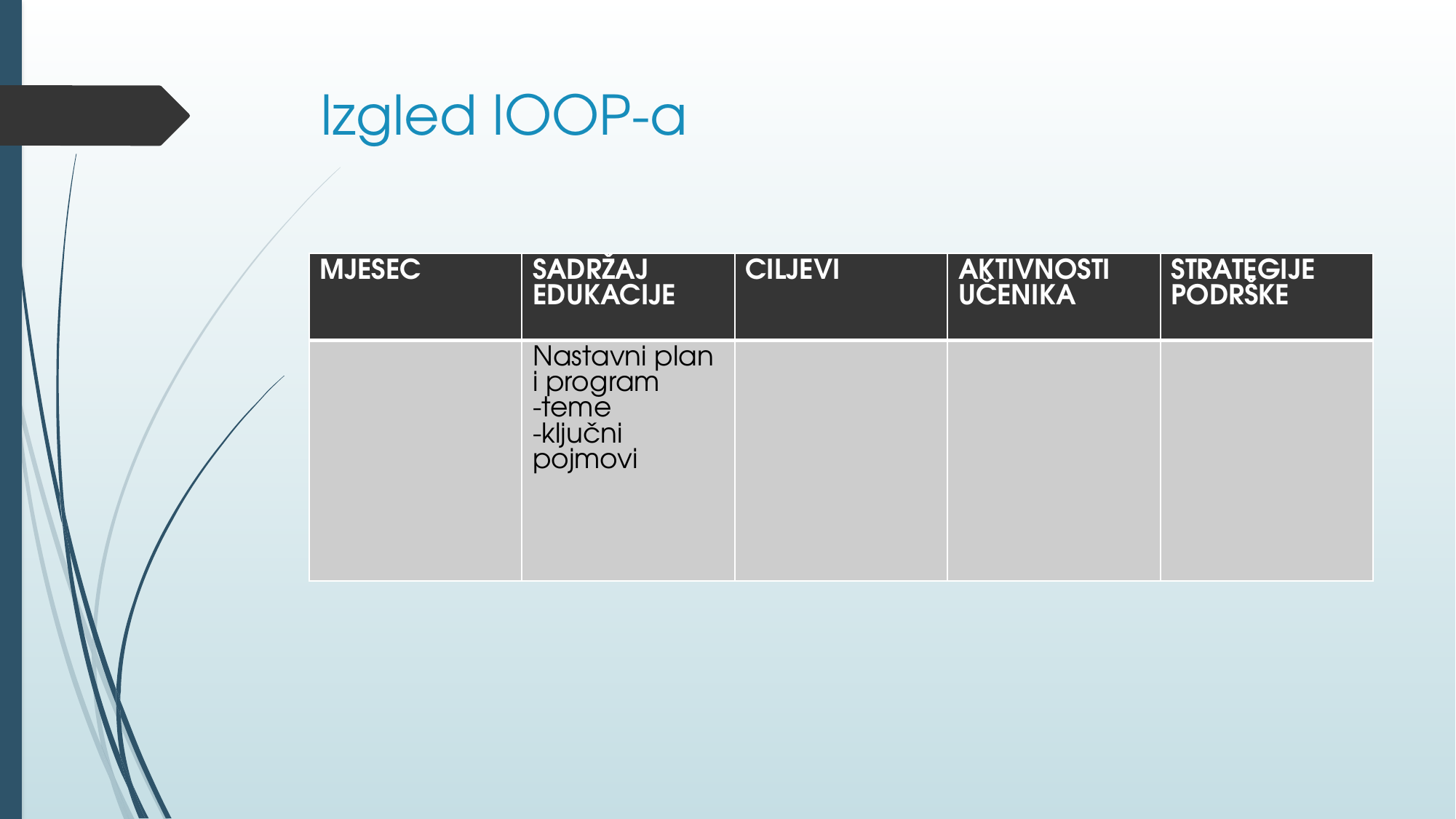

# Izgled IOOP-a
| MJESEC | SADRŽAJ EDUKACIJE | CILJEVI | AKTIVNOSTI UČENIKA | STRATEGIJE PODRŠKE |
| --- | --- | --- | --- | --- |
|  | Nastavni plan i program -teme -ključni pojmovi |  |  |  |